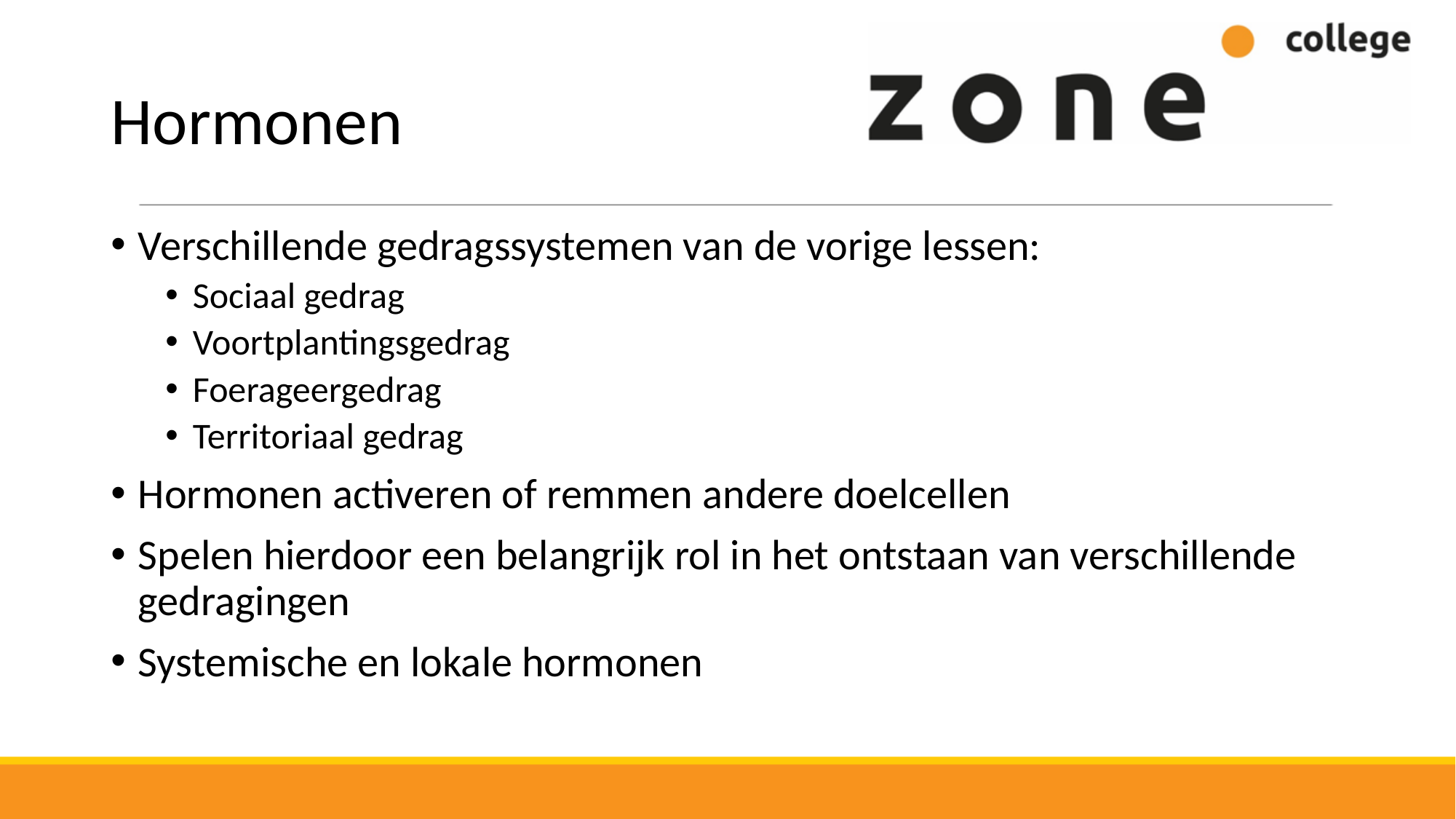

# Hormonen
Verschillende gedragssystemen van de vorige lessen:
Sociaal gedrag
Voortplantingsgedrag
Foerageergedrag
Territoriaal gedrag
Hormonen activeren of remmen andere doelcellen
Spelen hierdoor een belangrijk rol in het ontstaan van verschillende gedragingen
Systemische en lokale hormonen